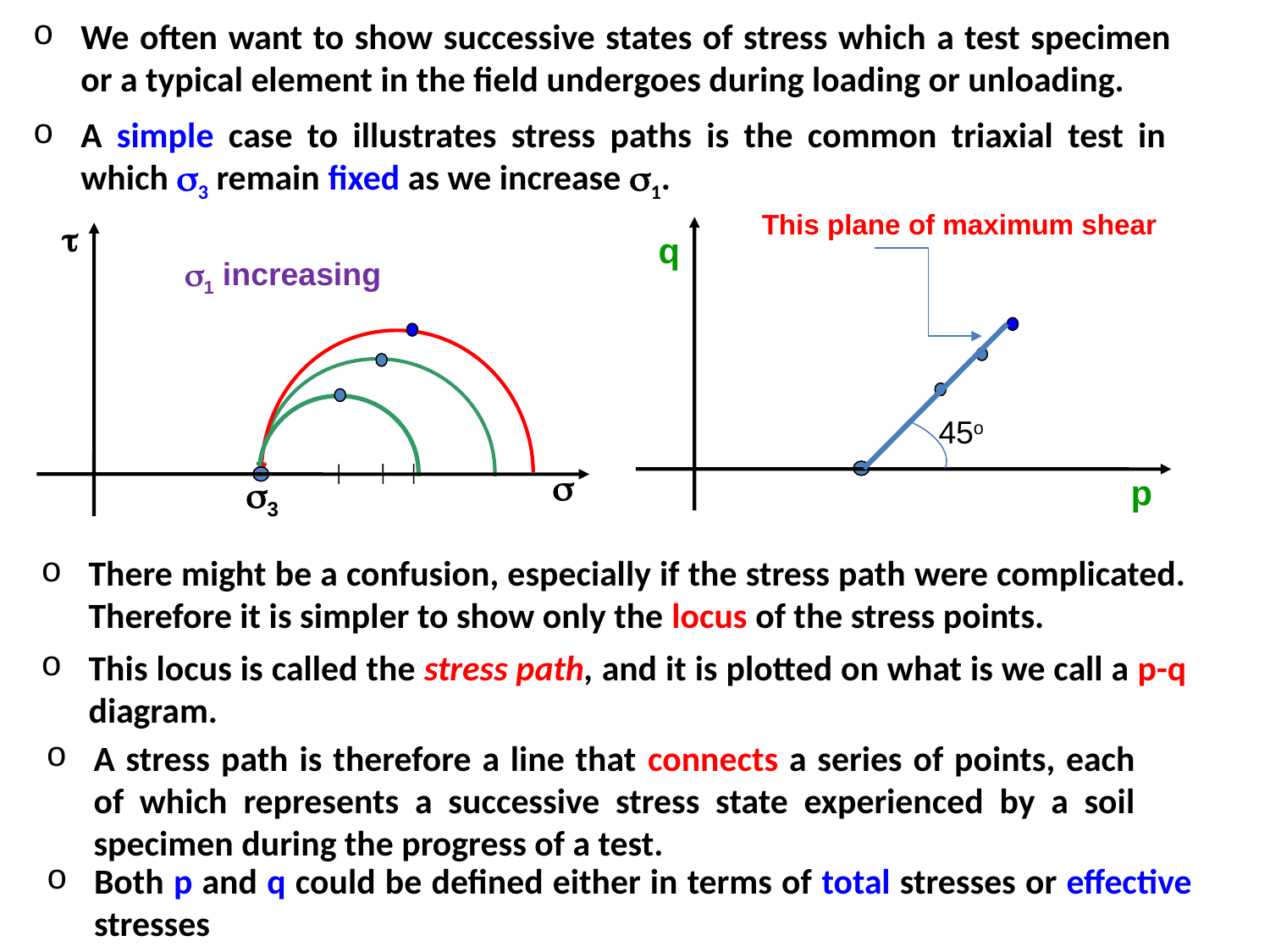

We often want to show successive states of stress which a test specimen or a typical element in the field undergoes during loading or unloading.
A simple case to illustrates stress paths is the common triaxial test in which σ3 remain fixed as we increase σ1.
This plane of maximum shear
τ

 q

σ1 increasing
45o

σ
 p
σ3
There might be a confusion, especially if the stress path were complicated. Therefore it is simpler to show only the locus of the stress points.
This locus is called the stress path, and it is plotted on what is we call a p-q diagram.
A stress path is therefore a line that connects a series of points, each of which represents a successive stress state experienced by a soil specimen during the progress of a test.
Both p and q could be defined either in terms of total stresses or effective stresses